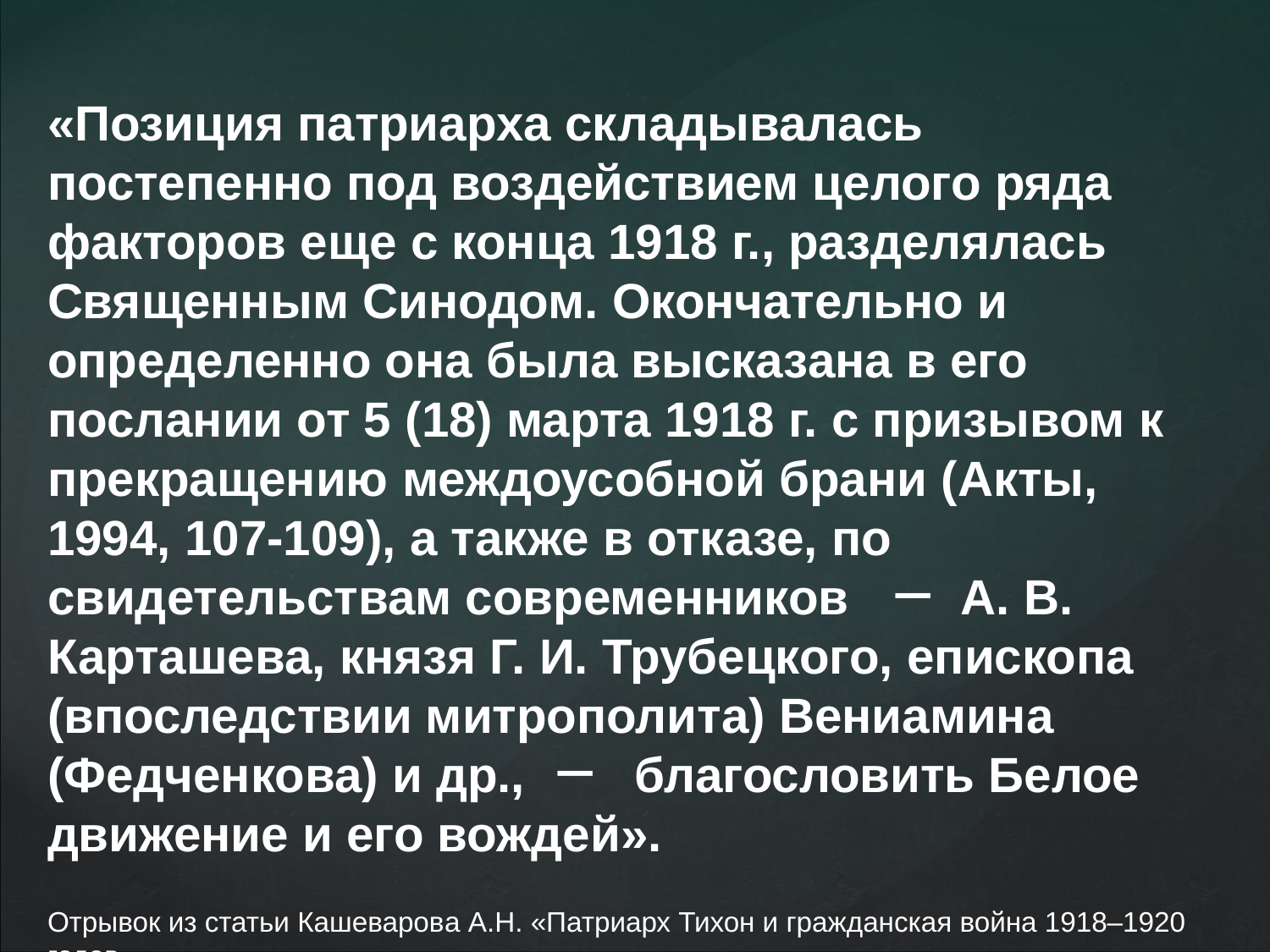

«Позиция патриарха складывалась постепенно под воздействием целого ряда факторов еще с конца 1918 г., разделялась Священным Синодом. Окончательно и определенно она была высказана в его послании от 5 (18) марта 1918 г. с призывом к прекращению междоусобной брани (Акты, 1994, 107-109), а также в отказе, по свидетельствам современников  － А. В. Карташева, князя Г. И. Трубецкого, епископа (впоследствии митрополита) Вениамина (Федченкова) и др., －  благословить Белое движение и его вождей».

Отрывок из статьи Кашеварова А.Н. «Патриарх Тихон и гражданская война 1918–1920 годов»